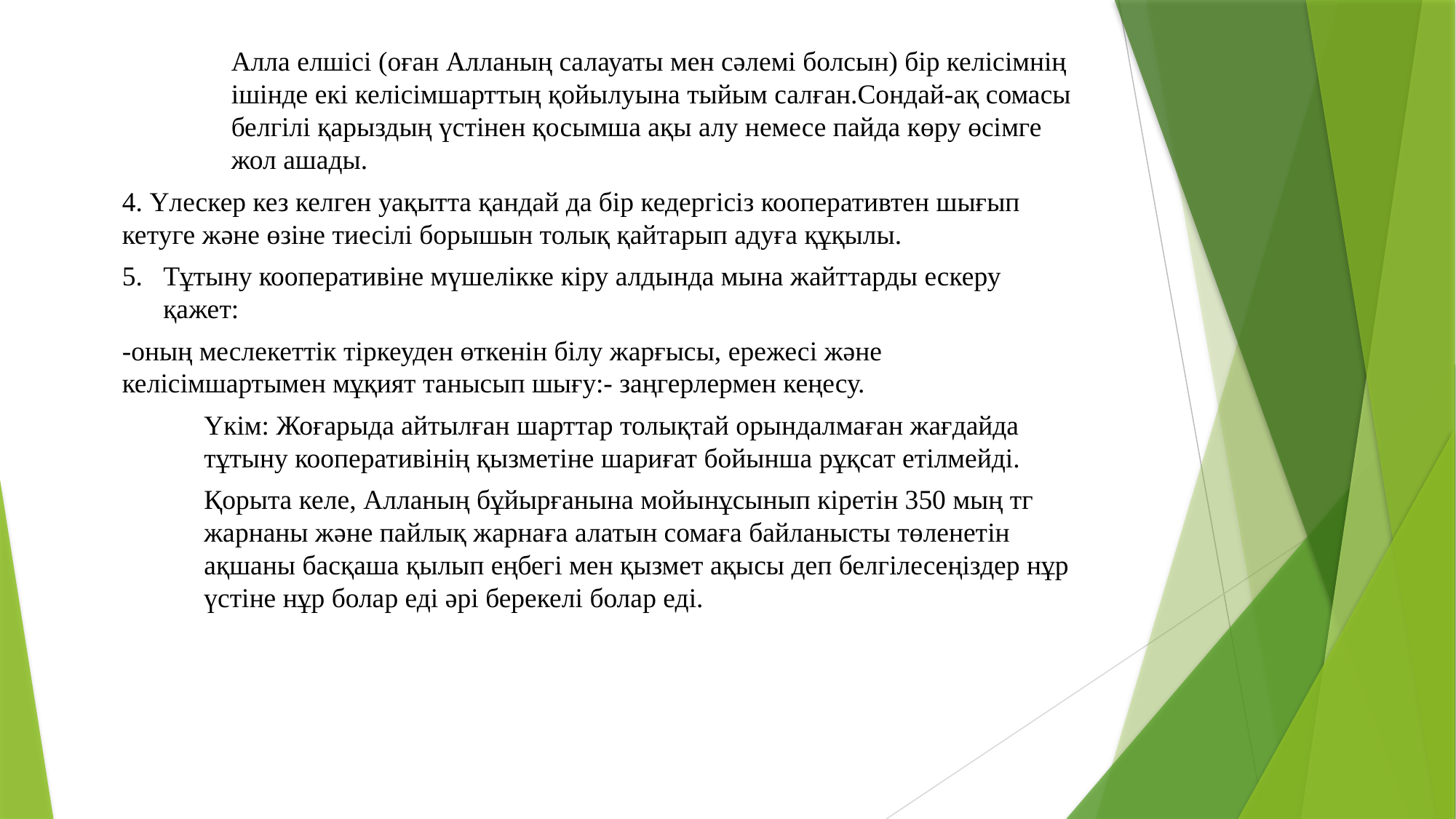

Алла елшісі (оған Алланың салауаты мен сәлемі болсын) бір келісімнің ішінде екі келісімшарттың қойылуына тыйым салған.Сондай-ақ сомасы белгілі қарыздың үстінен қосымша ақы алу немесе пайда көру өсімге жол ашады.
4. Үлескер кез келген уақытта қандай да бір кедергісіз кооперативтен шығып кетуге және өзіне тиесілі борышын толық қайтарып адуға құқылы.
Тұтыну кооперативіне мүшелікке кіру алдында мына жайттарды ескеру  қажет:
-оның меслекеттік тіркеуден өткенін білу жарғысы, ережесі және     келісімшартымен мұқият танысып шығу:- заңгерлермен кеңесу.
Үкім: Жоғарыда айтылған шарттар толықтай орындалмаған жағдайда тұтыну кооперативінің қызметіне шариғат бойынша рұқсат етілмейді.
Қорыта келе, Алланың бұйырғанына мойынұсынып кіретін 350 мың тг жарнаны және пайлық жарнаға алатын сомаға байланысты төленетін ақшаны басқаша қылып еңбегі мен қызмет ақысы деп белгілесеңіздер нұр үстіне нұр болар еді әрі берекелі болар еді.